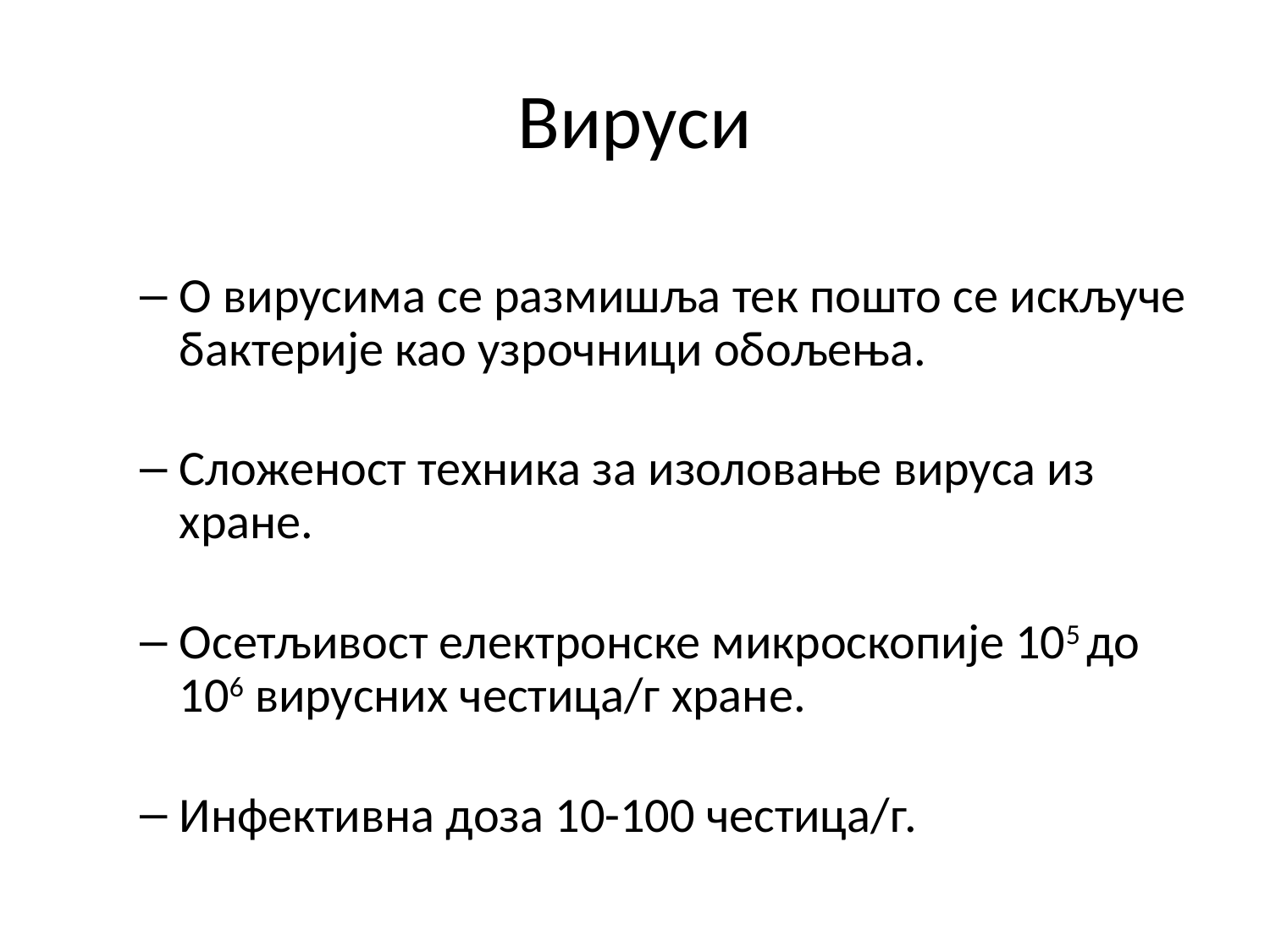

# Вируси

О вирусима се размишља тек пошто се искључе бактерије као узрочници обољења.

Сложеност техника за изоловање вируса из хране.

Осетљивост електронске микроскопије 105 до 106 вирусних честица/г хране.

Инфективна доза 10-100 честица/г.